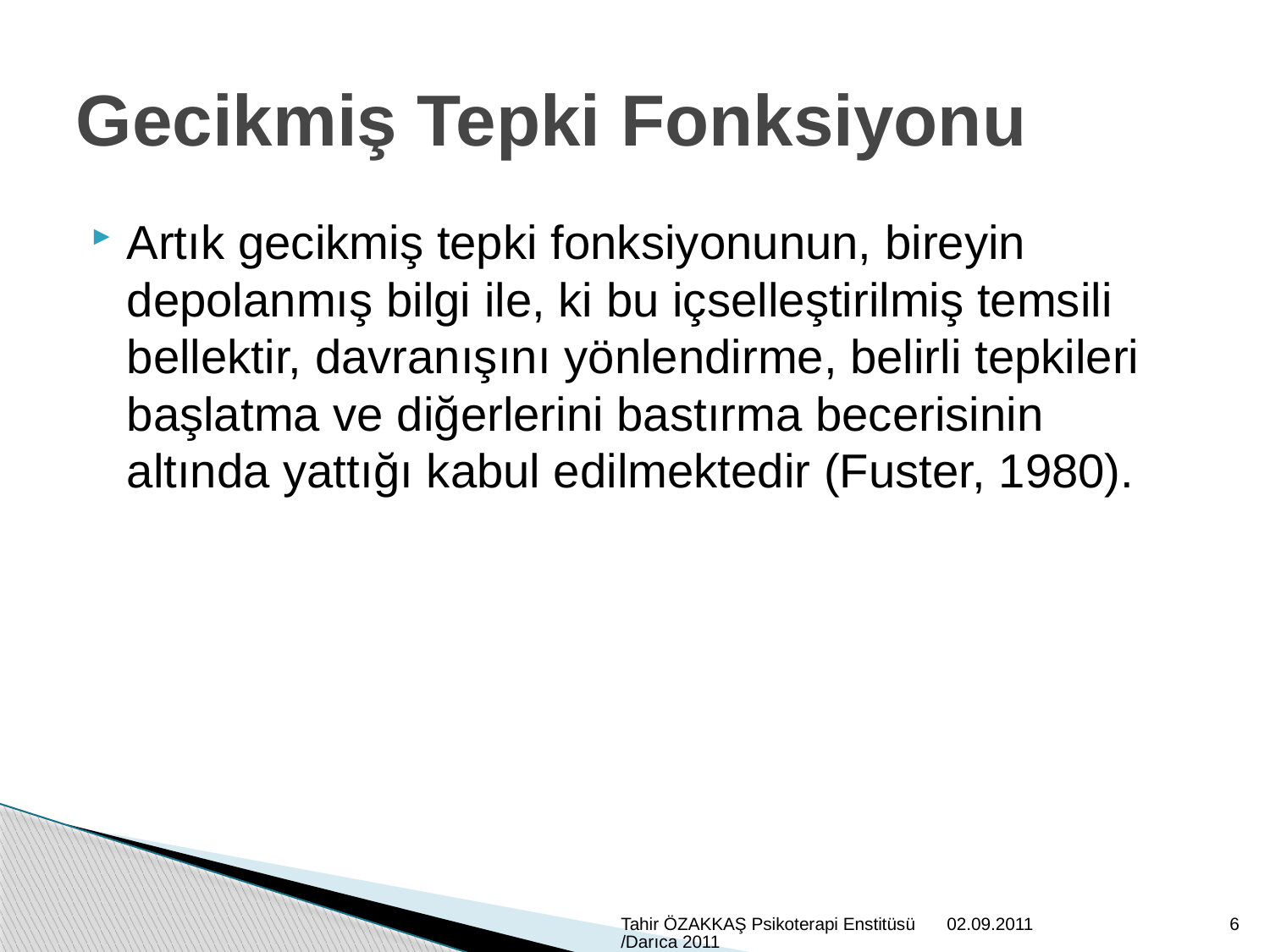

# Gecikmiş Tepki Fonksiyonu
Artık gecikmiş tepki fonksiyonunun, bireyin depolanmış bilgi ile, ki bu içselleştirilmiş temsili bellektir, davranışını yönlendirme, belirli tepkileri başlatma ve diğerlerini bastırma becerisinin altında yattığı kabul edilmektedir (Fuster, 1980).

Tahir ÖZAKKAŞ Psikoterapi Enstitüsü /Darıca 2011
02.09.2011
6